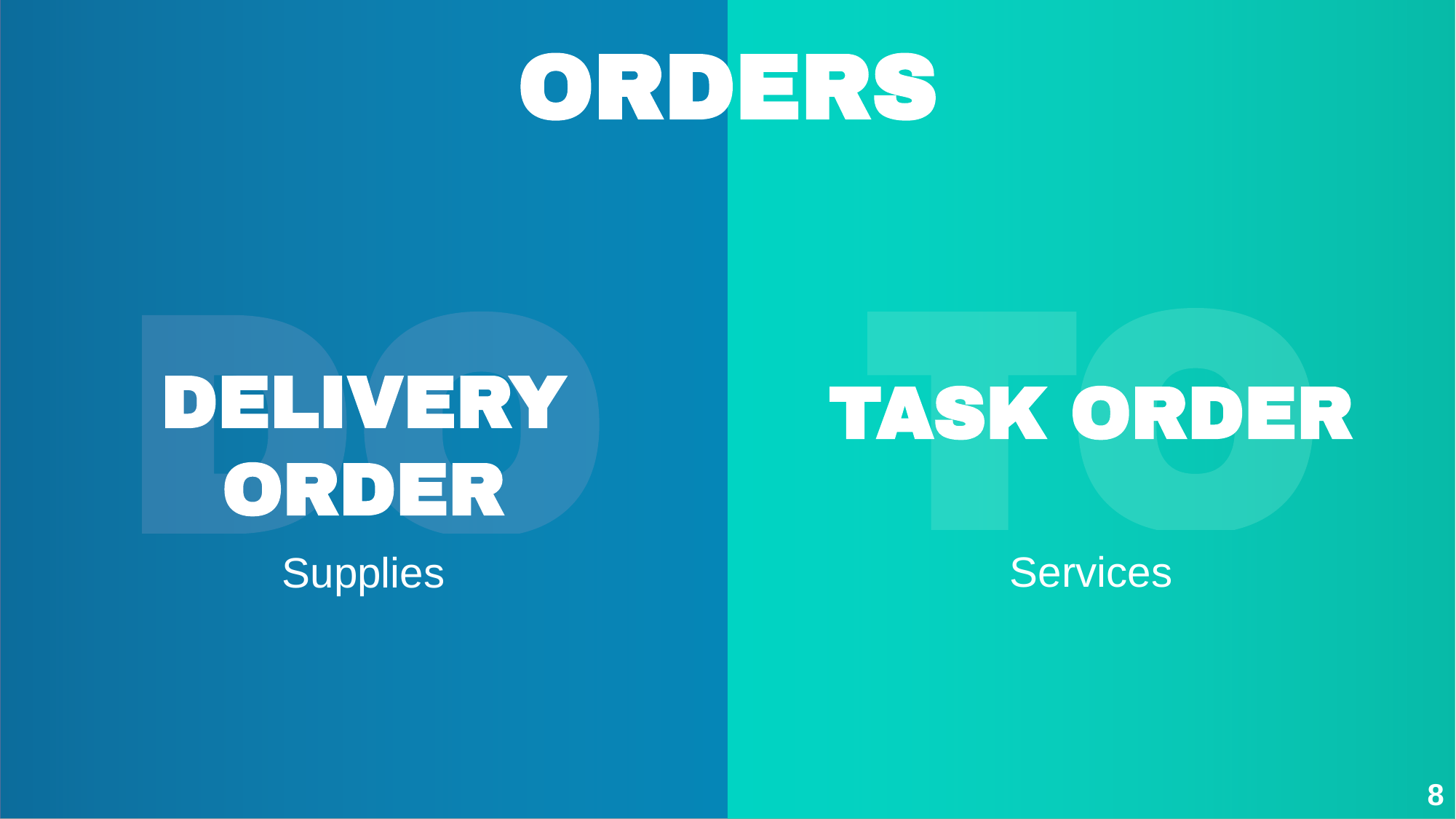

ORDERS
TO
DO
DELIVERY ORDER
TASK ORDER
Services
Supplies
8